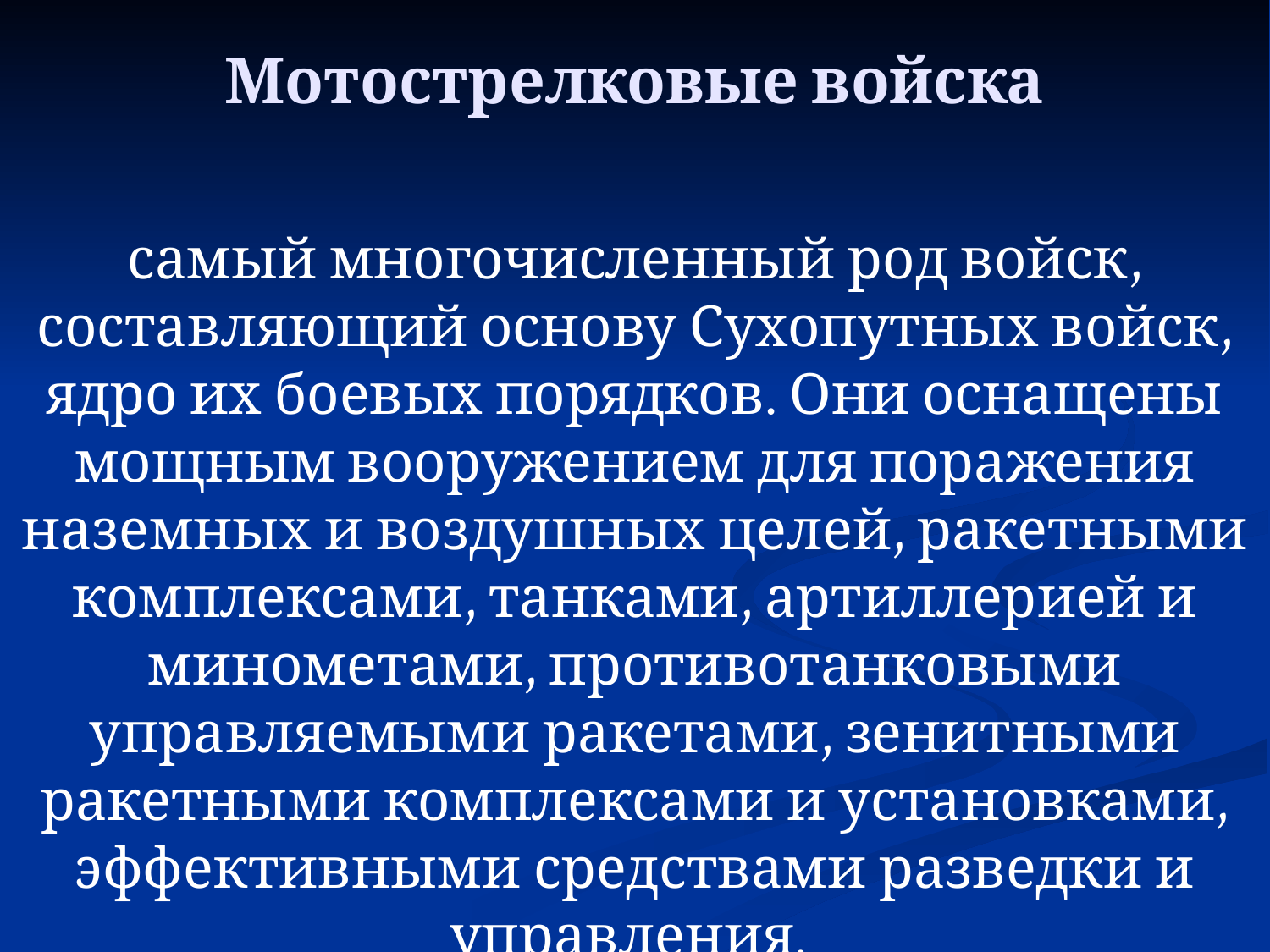

# Мотострелковые войска
самый многочисленный род войск, составляющий основу Сухопутных войск, ядро их боевых порядков. Они оснащены мощным вооружением для поражения наземных и воздушных целей, ракетными комплексами, танками, артиллерией и минометами, противотанковыми управляемыми ракетами, зенитными ракетными комплексами и установками, эффективными средствами разведки и управления.